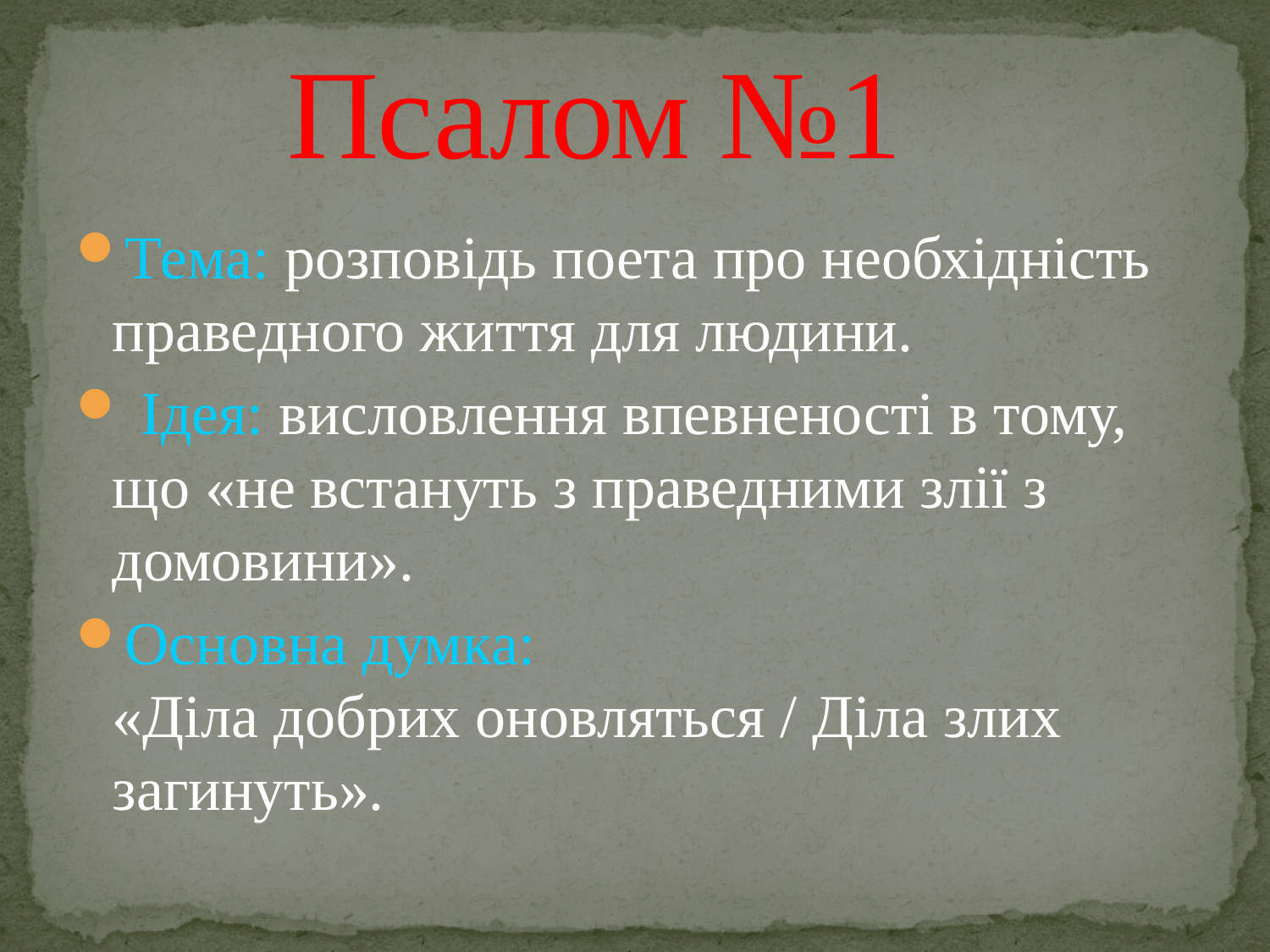

# Псалом №1
Тема: розповідь поета про необхідність праведного життя для людини.
 Ідея: висловлення впевненості в тому, що «не встануть з праведними злії з домовини».
Основна думка:
«Діла добрих оновляться / Діла злих  загинуть».